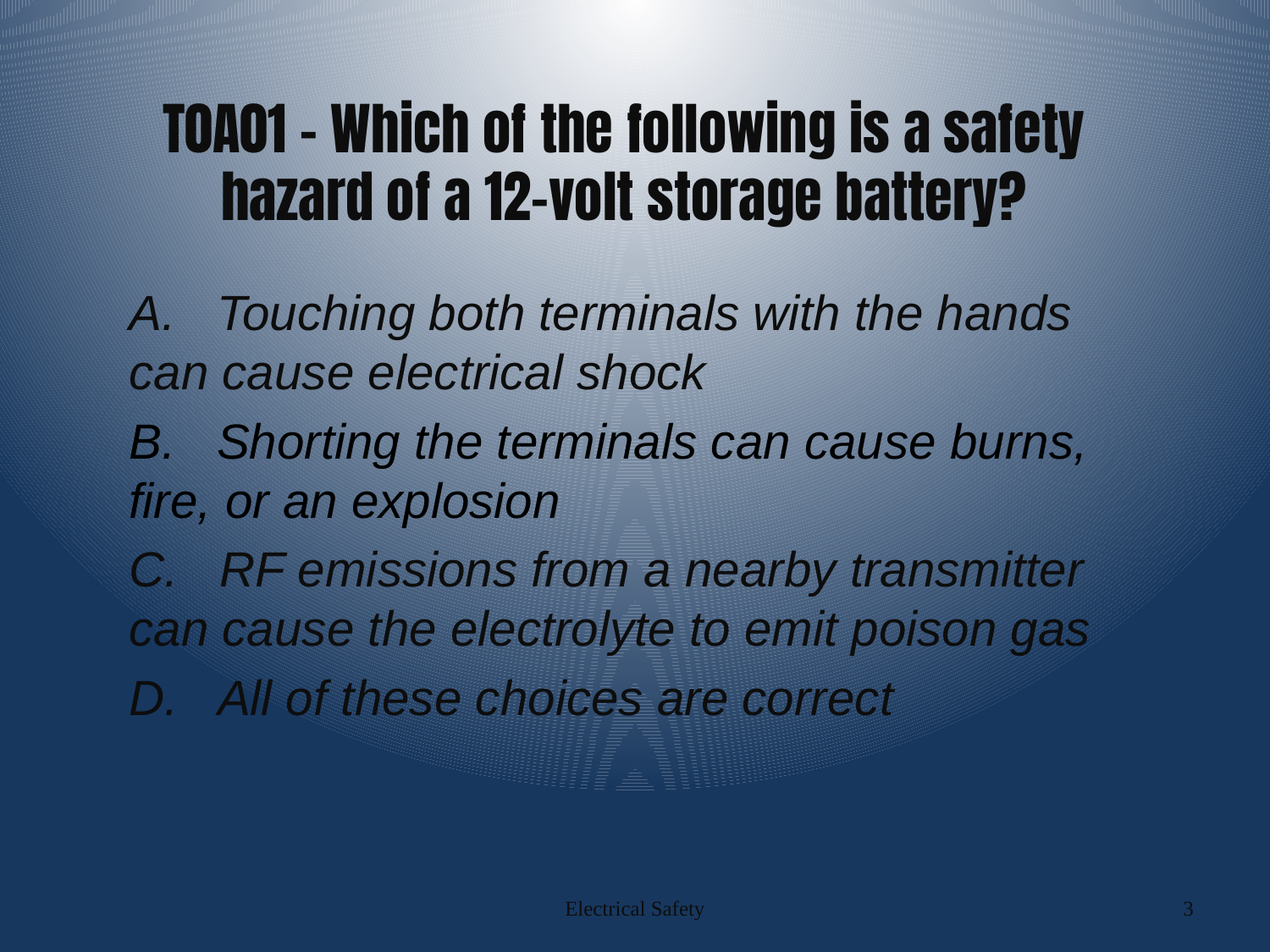

# T0A01 - Which of the following is a safety hazard of a 12-volt storage battery?
A.   Touching both terminals with the hands can cause electrical shock
B.   Shorting the terminals can cause burns, fire, or an explosion
C.   RF emissions from a nearby transmitter can cause the electrolyte to emit poison gas
D.   All of these choices are correct
Electrical Safety
3